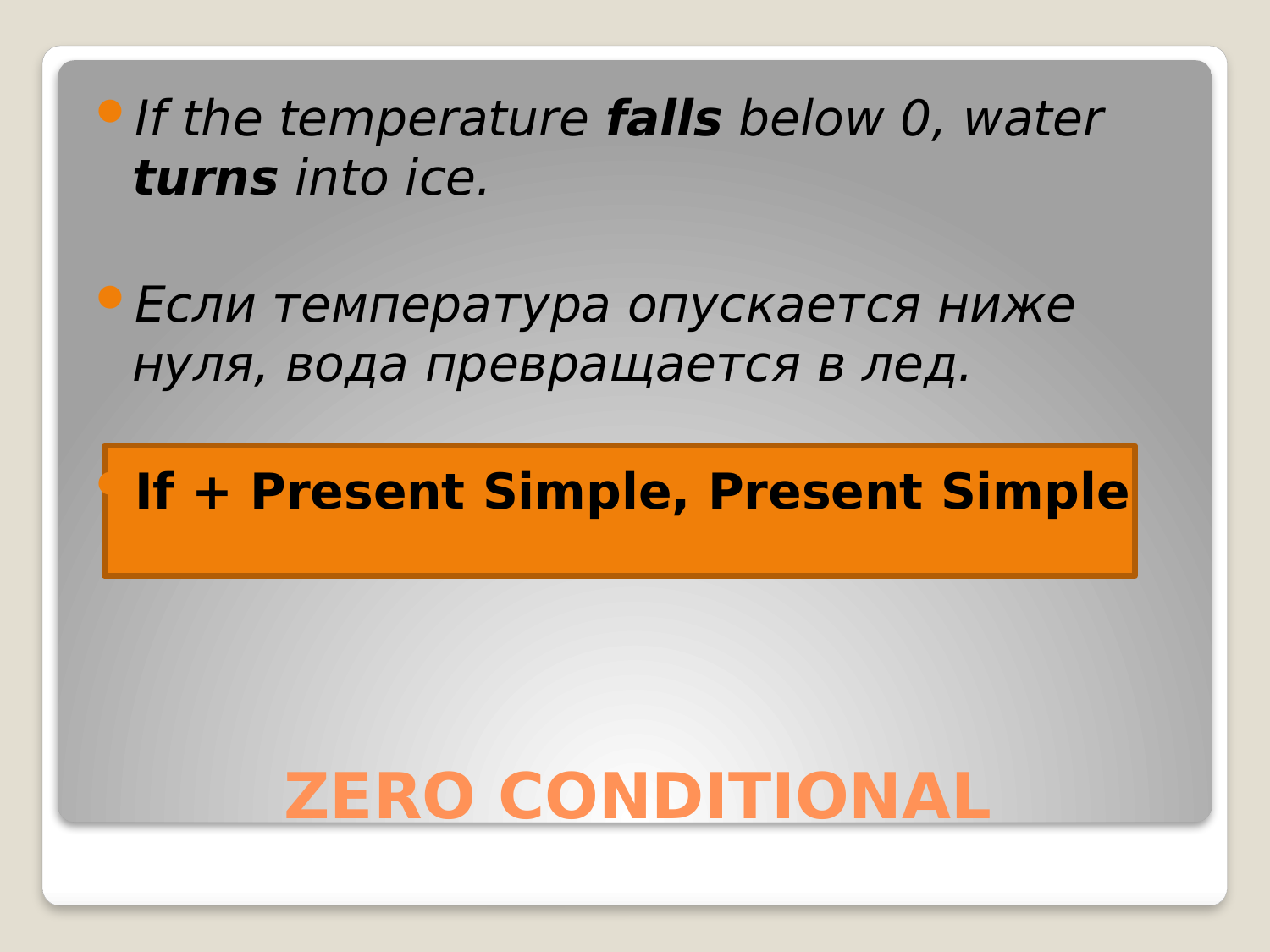

If the temperature falls below 0, water turns into ice.

Если температура опускается ниже нуля, вода превращается в лед.

If + Present Simple, Present Simple

# ZERO CONDITIONAL